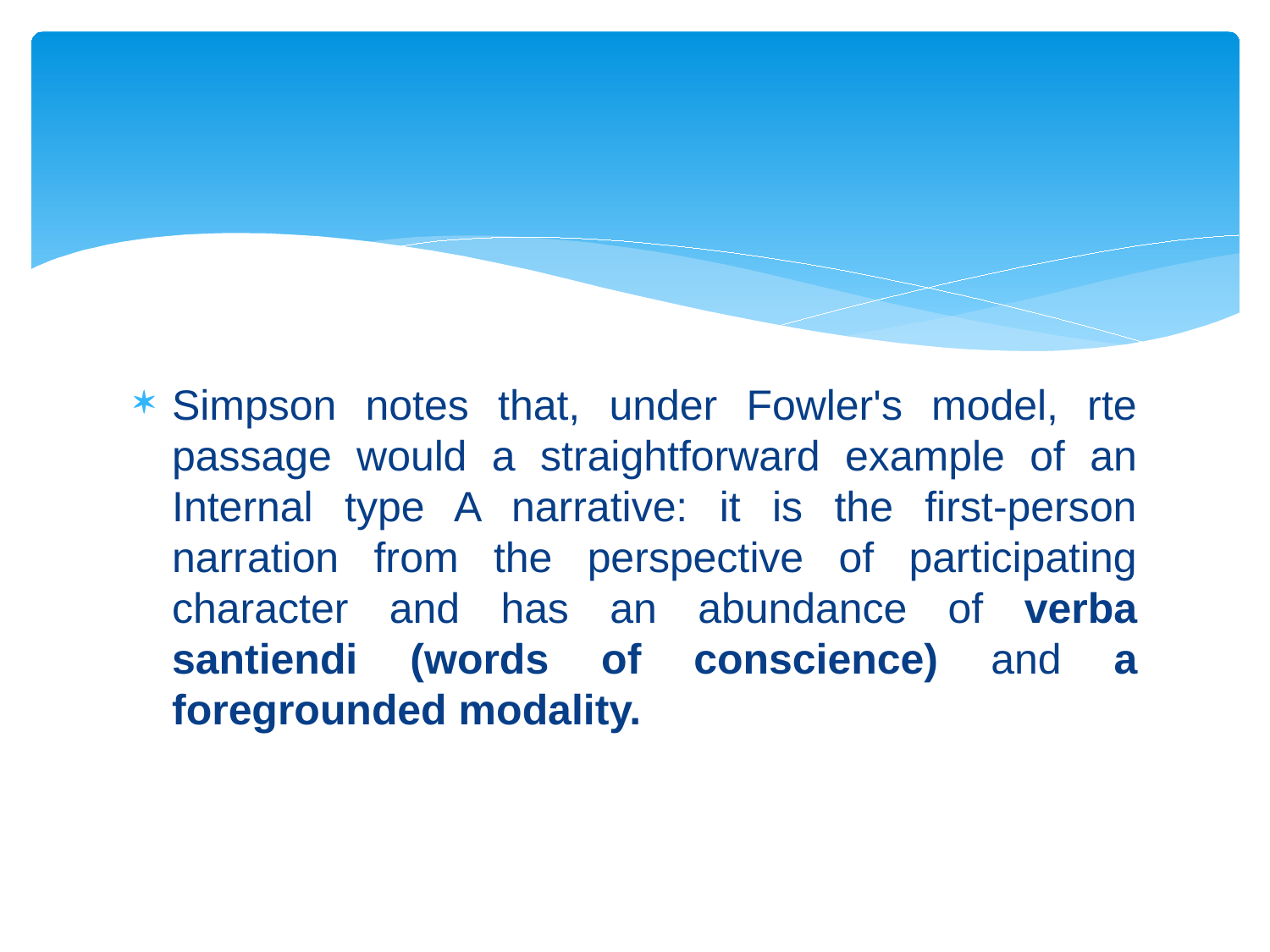

#
Simpson notes that, under Fowler's model, rte passage would a straightforward example of an Internal type A narrative: it is the first-person narration from the perspective of participating character and has an abundance of verba santiendi (words of conscience) and a foregrounded modality.